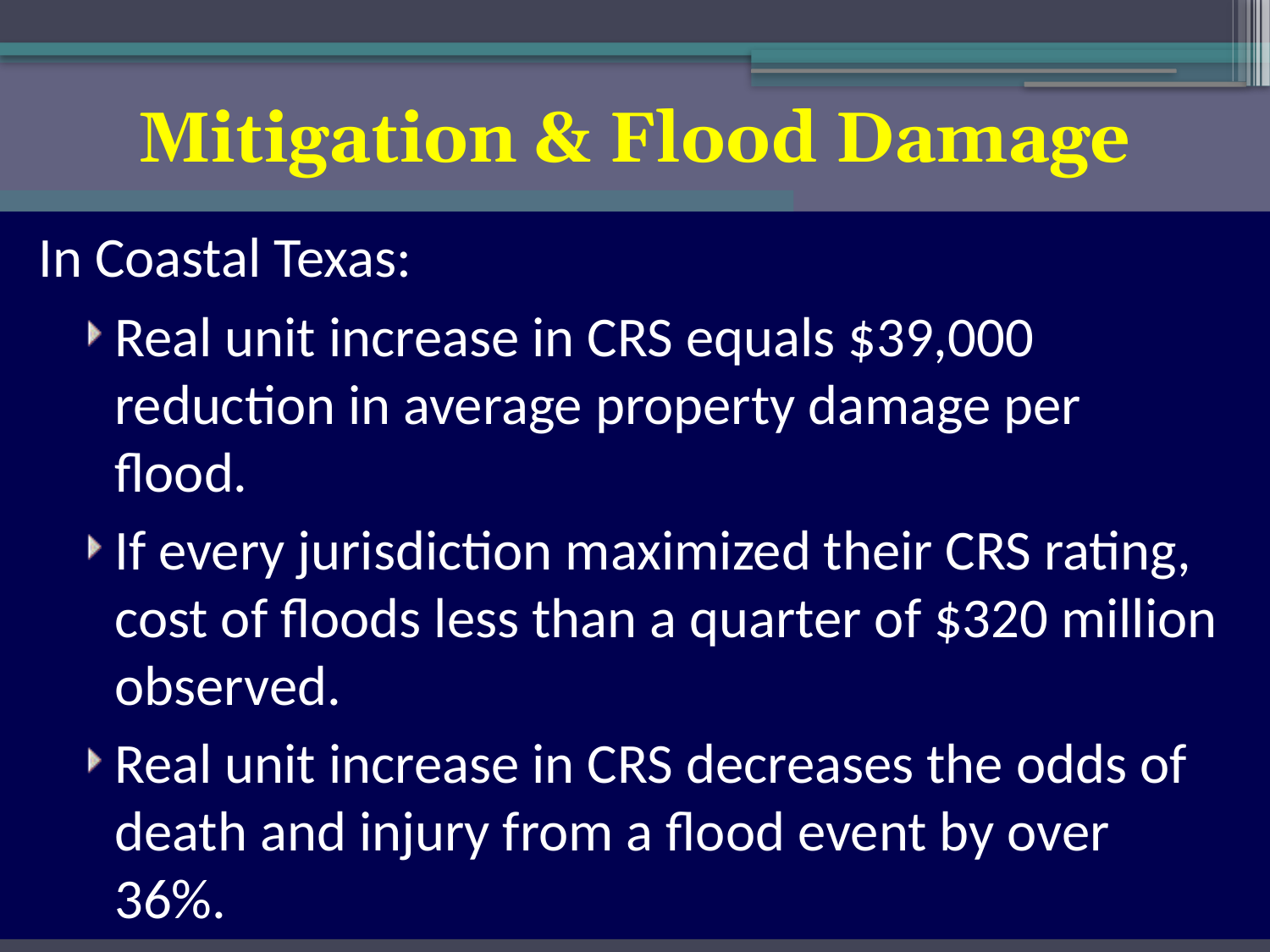

# Mitigation & Flood Damage
In Coastal Texas:
Real unit increase in CRS equals $39,000 reduction in average property damage per flood.
If every jurisdiction maximized their CRS rating, cost of floods less than a quarter of $320 million observed.
Real unit increase in CRS decreases the odds of death and injury from a flood event by over 36%.